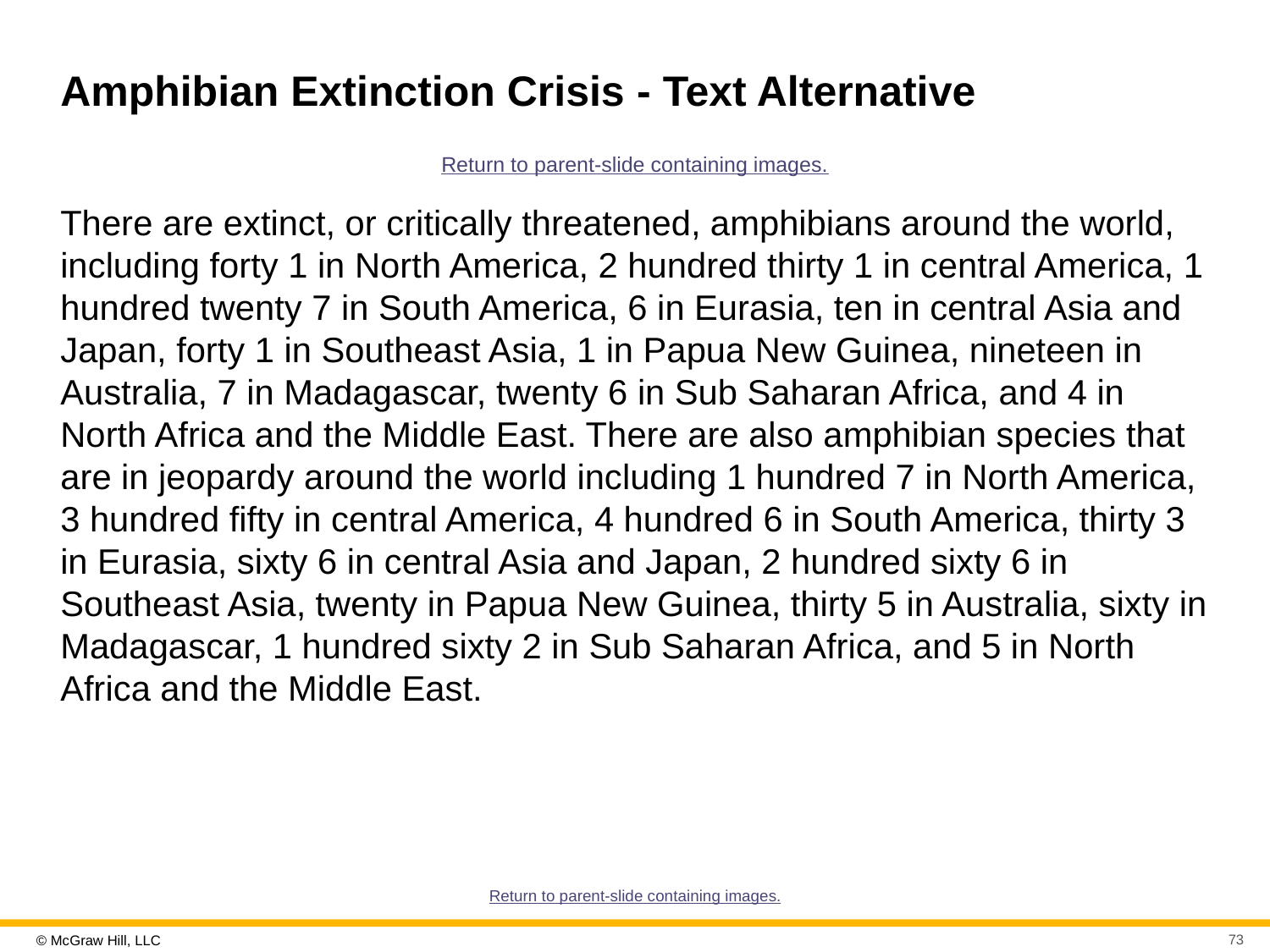

# Amphibian Extinction Crisis - Text Alternative
Return to parent-slide containing images.
There are extinct, or critically threatened, amphibians around the world, including forty 1 in North America, 2 hundred thirty 1 in central America, 1 hundred twenty 7 in South America, 6 in Eurasia, ten in central Asia and Japan, forty 1 in Southeast Asia, 1 in Papua New Guinea, nineteen in Australia, 7 in Madagascar, twenty 6 in Sub Saharan Africa, and 4 in North Africa and the Middle East. There are also amphibian species that are in jeopardy around the world including 1 hundred 7 in North America, 3 hundred fifty in central America, 4 hundred 6 in South America, thirty 3 in Eurasia, sixty 6 in central Asia and Japan, 2 hundred sixty 6 in Southeast Asia, twenty in Papua New Guinea, thirty 5 in Australia, sixty in Madagascar, 1 hundred sixty 2 in Sub Saharan Africa, and 5 in North Africa and the Middle East.
Return to parent-slide containing images.
73